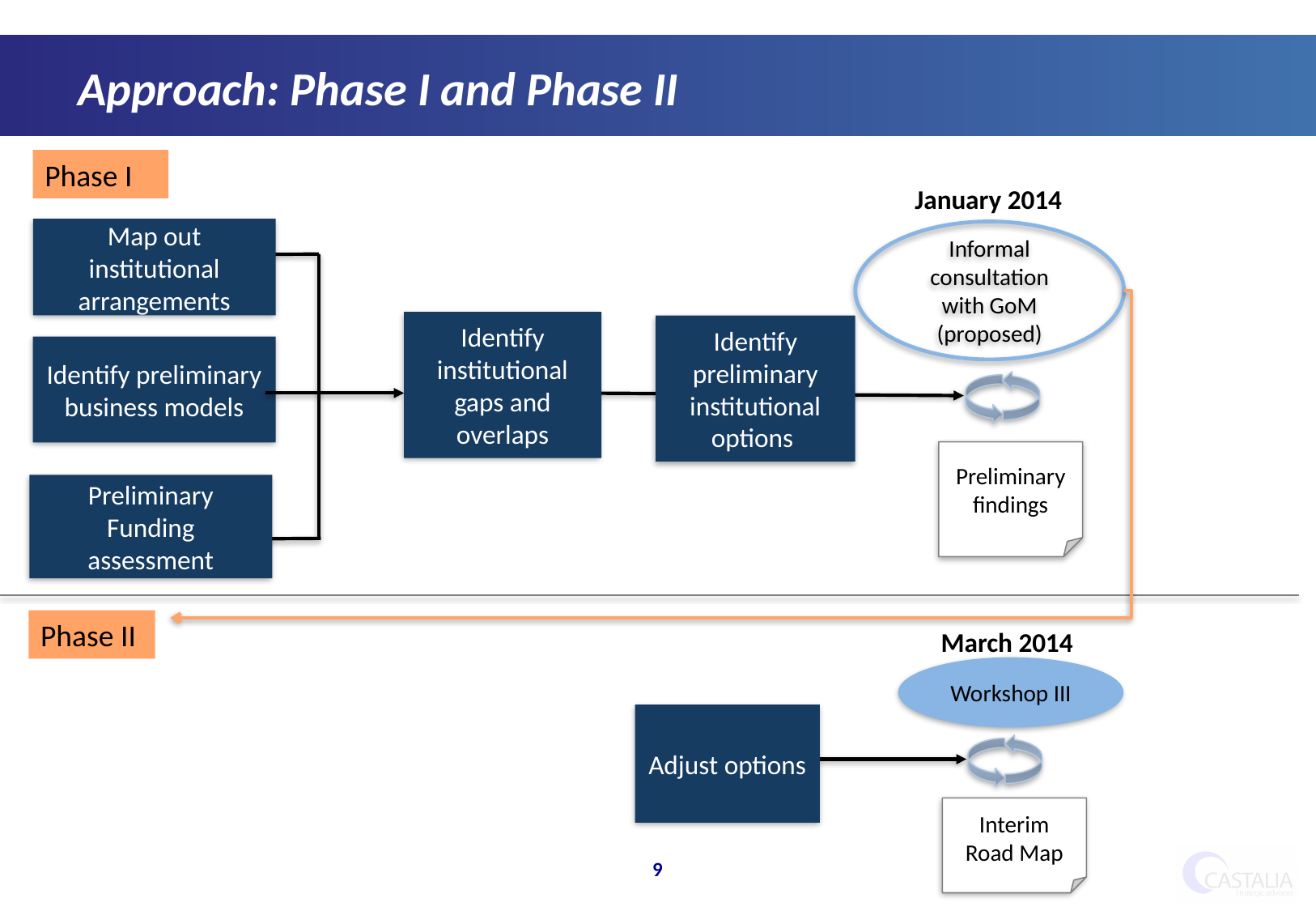

Approach: Phase I and Phase II
Phase I
January 2014
Map out institutional arrangements
Informal consultation with GoM (proposed)
Identify institutional gaps and overlaps
Identify preliminary institutional options
Identify preliminary business models

Preliminary findings
Preliminary Funding assessment
Phase II
     March 2014
Workshop III
Adjust options

Interim Road Map
9